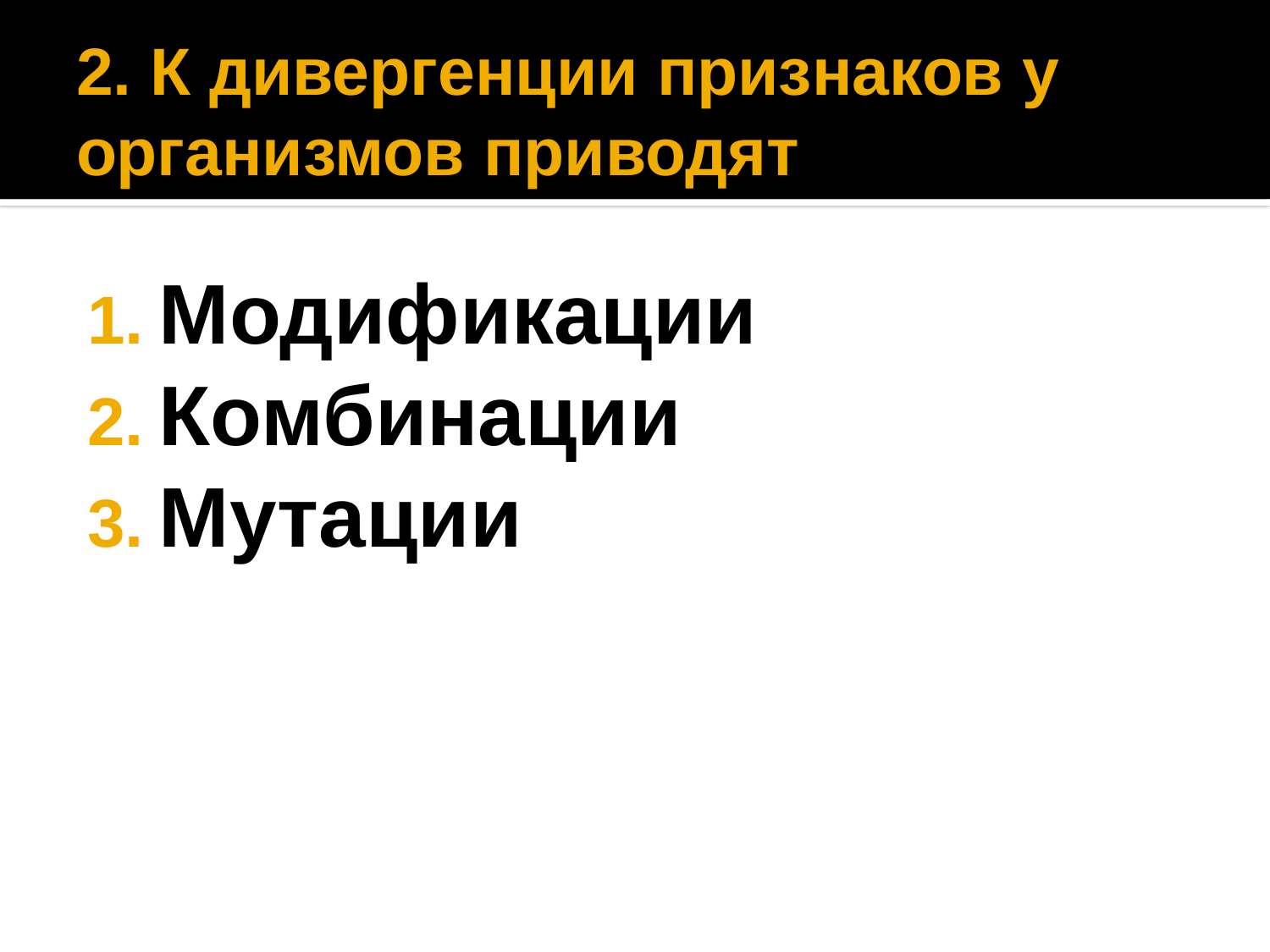

# 2. К дивергенции признаков у организмов приводят
Модификации
Комбинации
Мутации